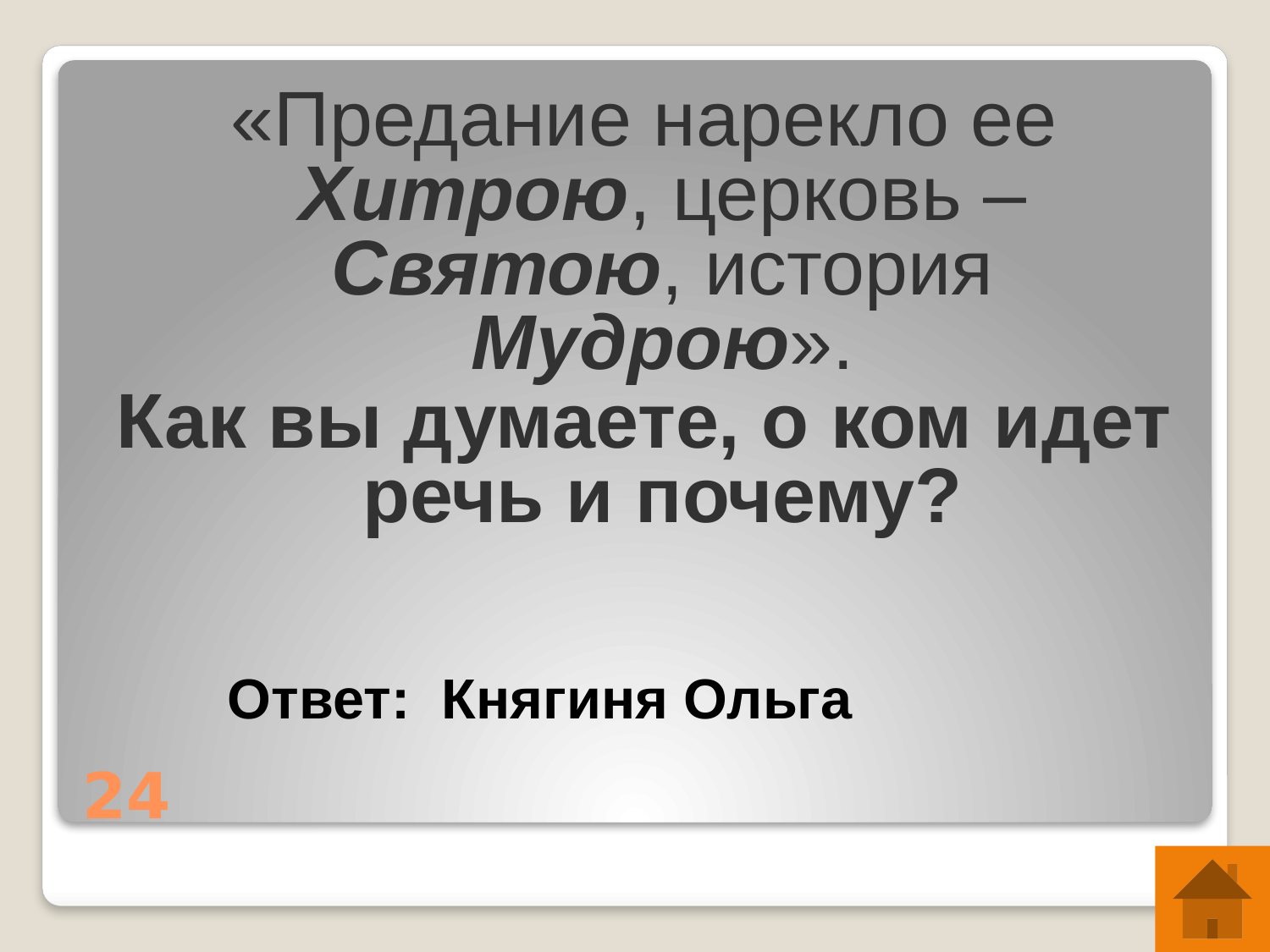

«Предание нарекло ее Хитрою, церковь – Святою, история Мудрою».
Как вы думаете, о ком идет речь и почему?
Ответ:  Княгиня Ольга
# 24